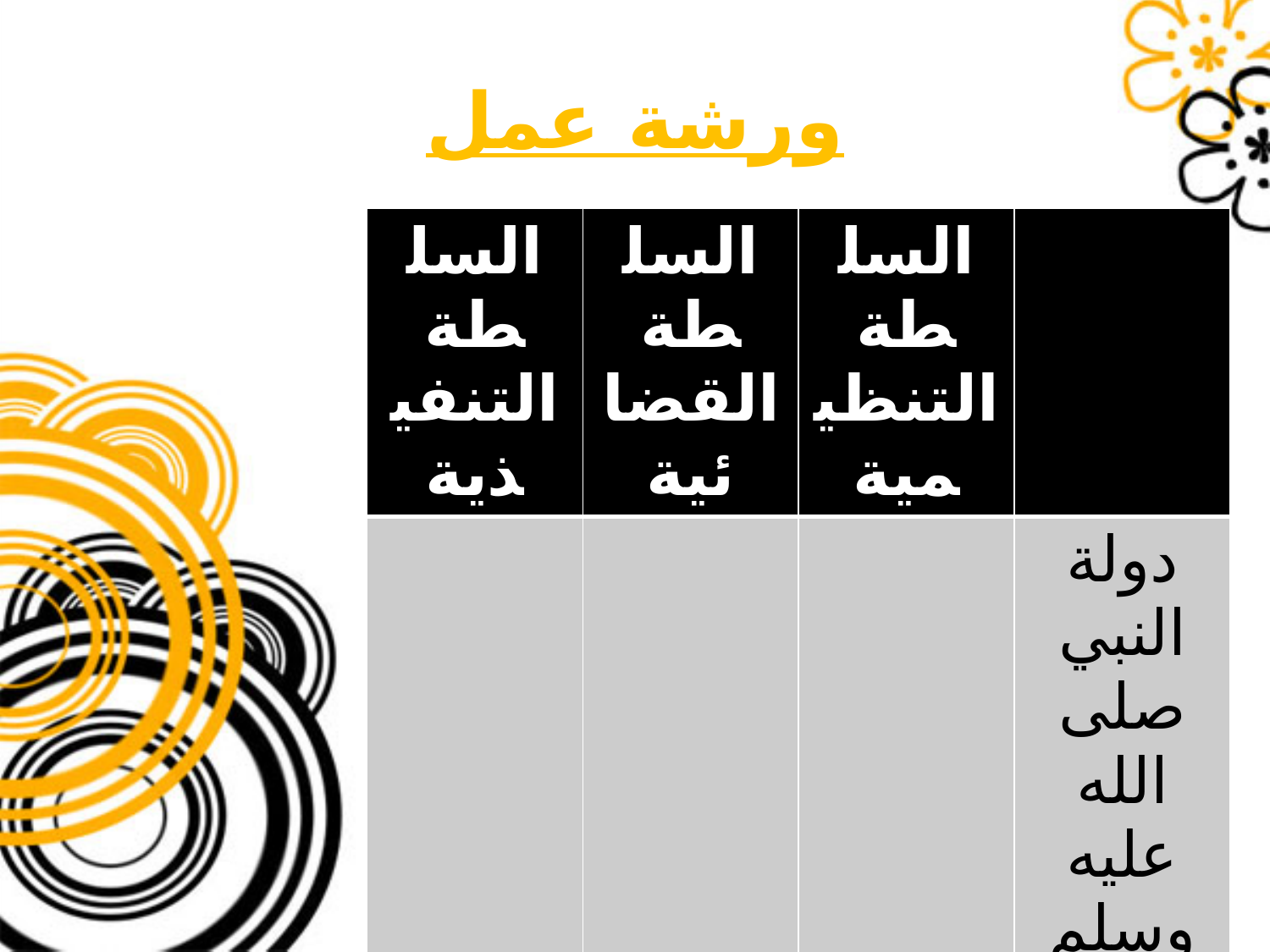

# ورشة عمل
| السلطة التنفيذية | السلطة القضائية | السلطة التنظيمية |  |
| --- | --- | --- | --- |
|  |  |  | دولة النبي صلى الله عليه وسلم |
|  |  |  | الدولة السعودية |